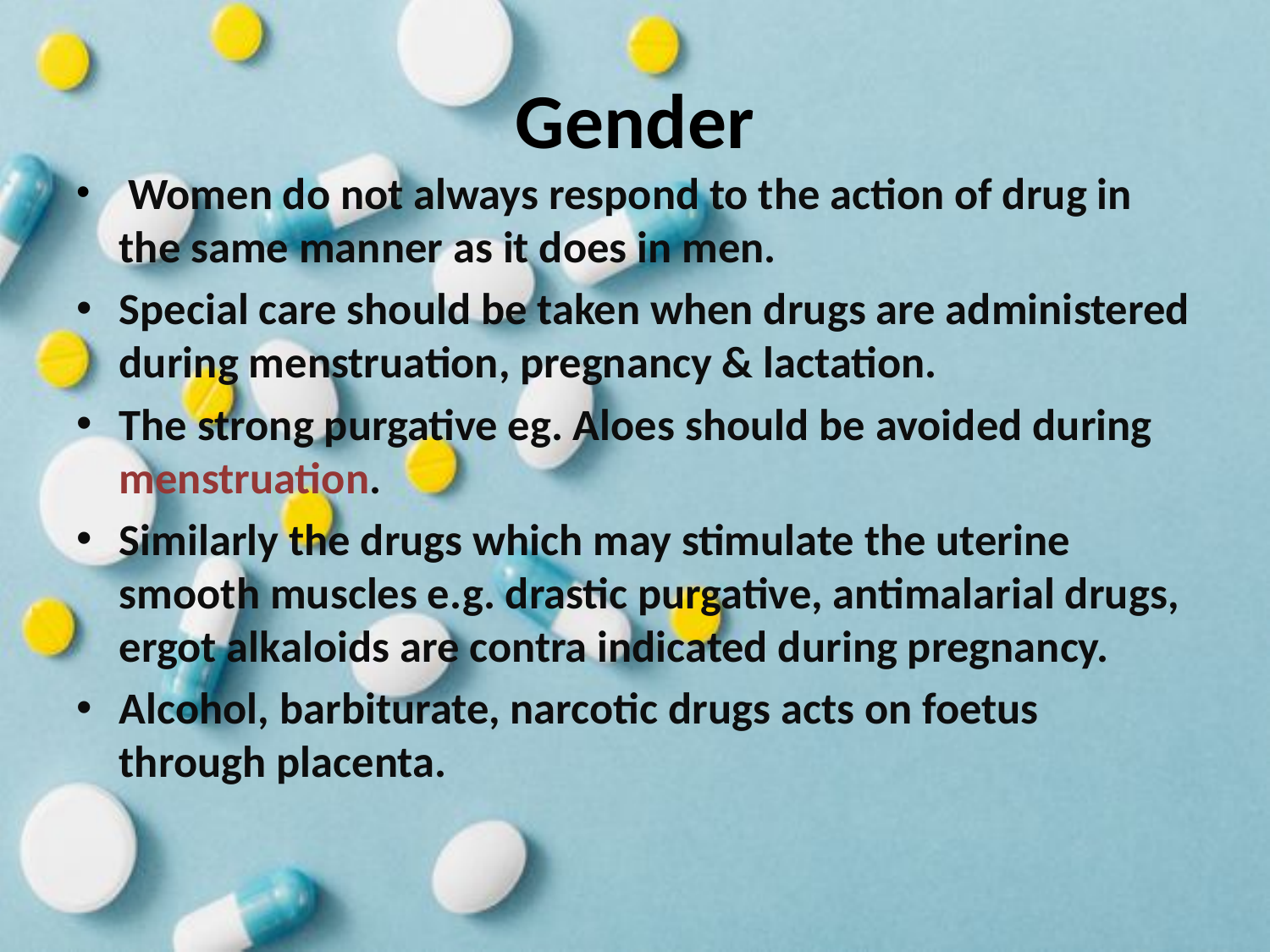

# Gender
 Women do not always respond to the action of drug in the same manner as it does in men.
Special care should be taken when drugs are administered during menstruation, pregnancy & lactation.
The strong purgative eg. Aloes should be avoided during menstruation.
Similarly the drugs which may stimulate the uterine smooth muscles e.g. drastic purgative, antimalarial drugs, ergot alkaloids are contra indicated during pregnancy.
Alcohol, barbiturate, narcotic drugs acts on foetus through placenta.